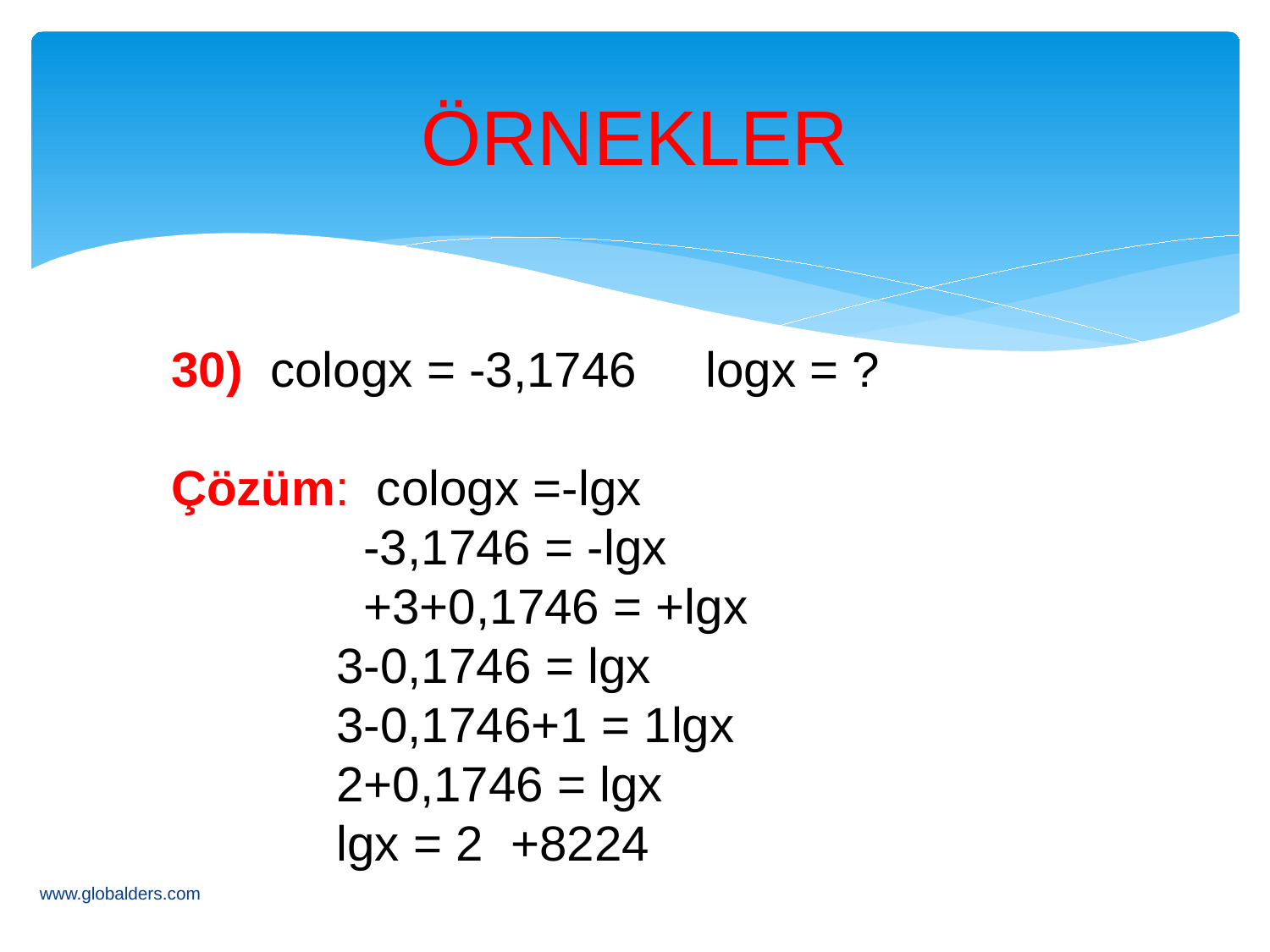

# ÖRNEKLER
30)  cologx = -3,1746     logx = ?

Çözüm:  cologx =-lgx
              -3,1746 = -lgx
              +3+0,1746 = +lgx
            3-0,1746 = lgx
            3-0,1746+1 = 1lgx
            2+0,1746 = lgx
            lgx = 2  +8224
www.globalders.com